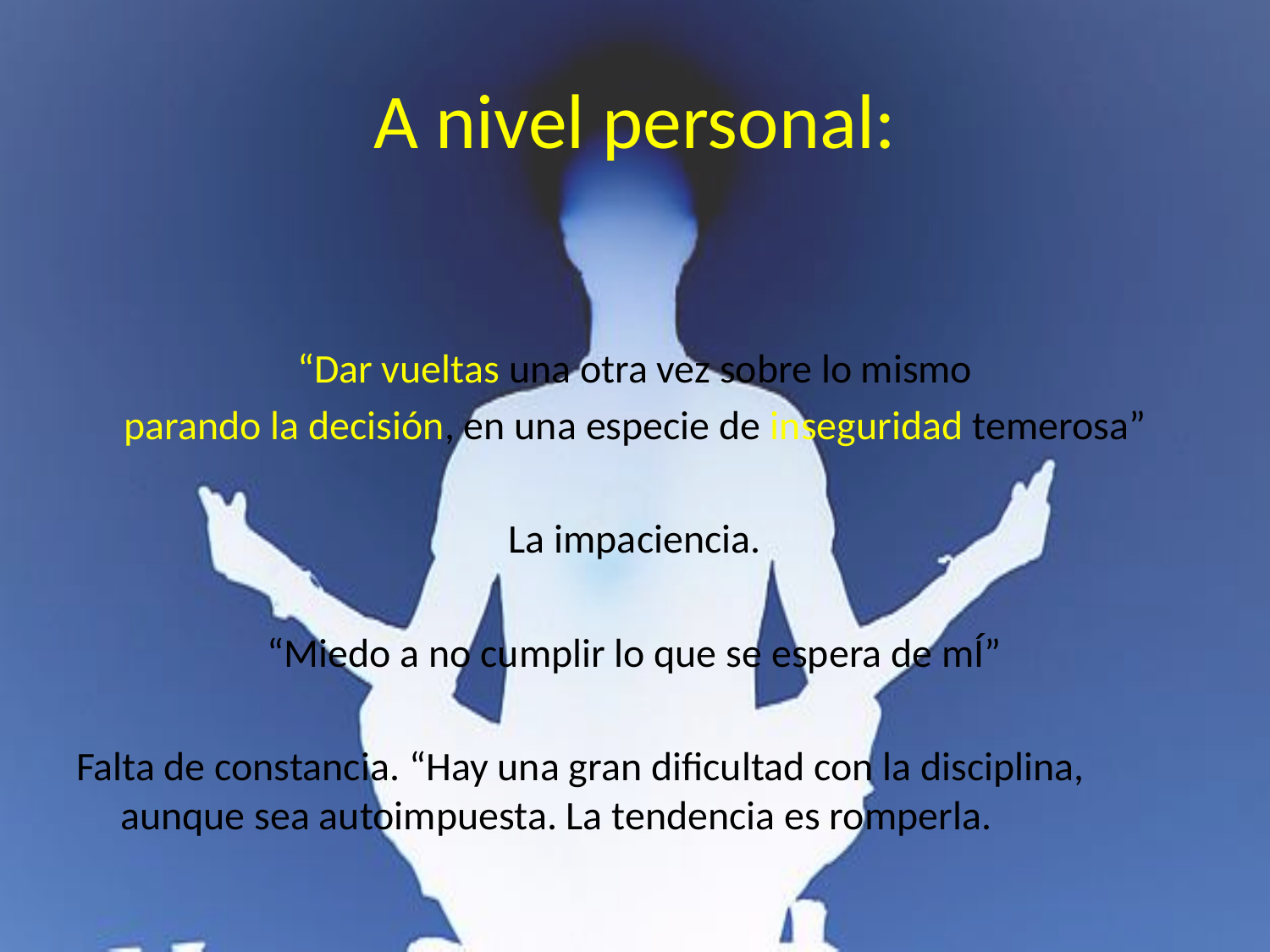

# A nivel personal:

“Dar vueltas una otra vez sobre lo mismo
parando la decisión, en una especie de inseguridad temerosa”

La impaciencia.

“Miedo a no cumplir lo que se espera de mÍ”

Falta de constancia. “Hay una gran dificultad con la disciplina, aunque sea autoimpuesta. La tendencia es romperla.